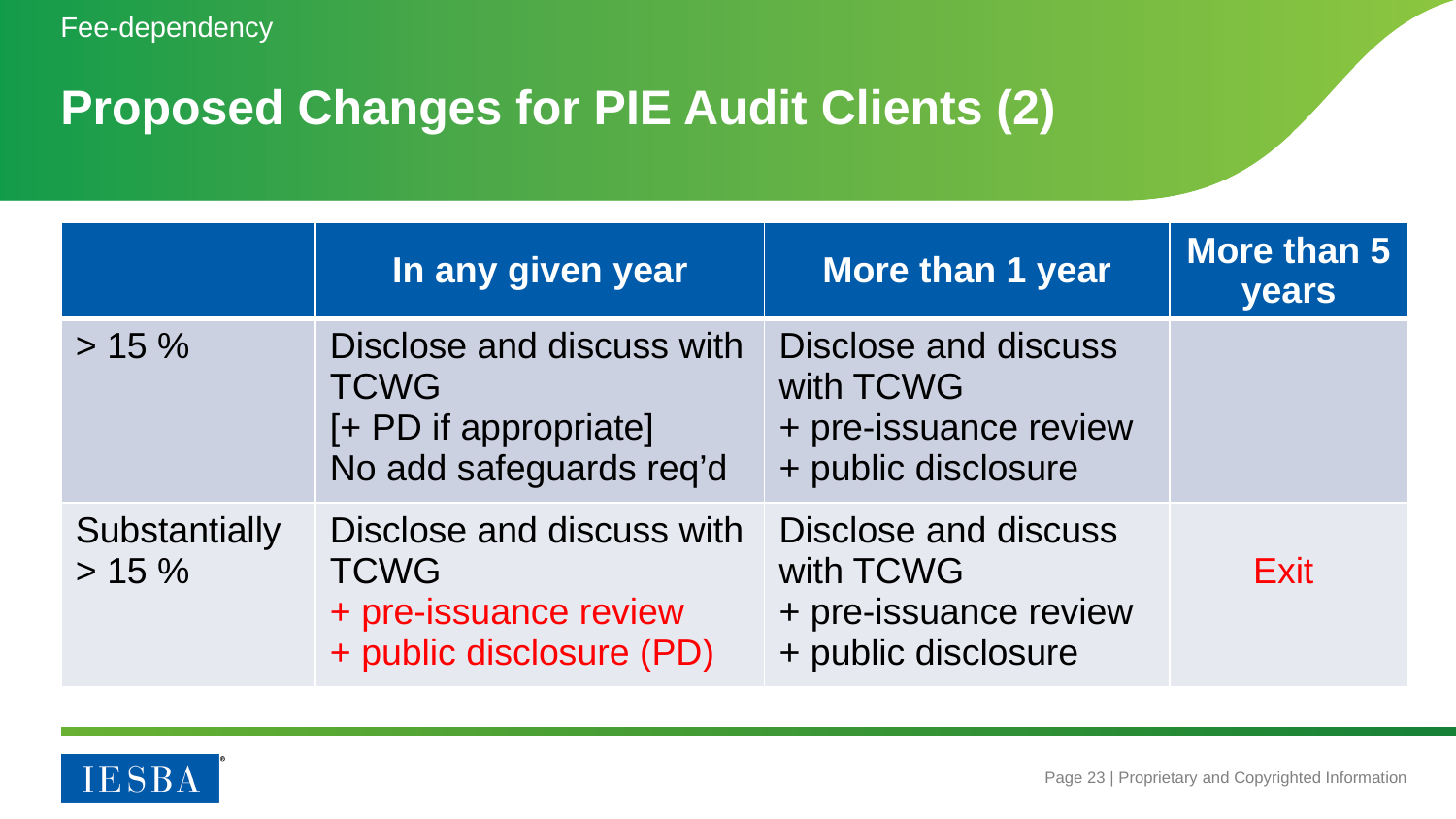

Fee-dependency
# Proposed Changes for PIE Audit Clients (2)

|  | In any given year | More than 1 year | More than 5 years |
| --- | --- | --- | --- |
| > 15 % | Disclose and discuss with TCWG [+ PD if appropriate] No add safeguards req’d | Disclose and discuss with TCWG + pre-issuance review + public disclosure |  |
| Substantially > 15 % | Disclose and discuss with TCWG + pre-issuance review + public disclosure (PD) | Disclose and discuss with TCWG + pre-issuance review + public disclosure | Exit |